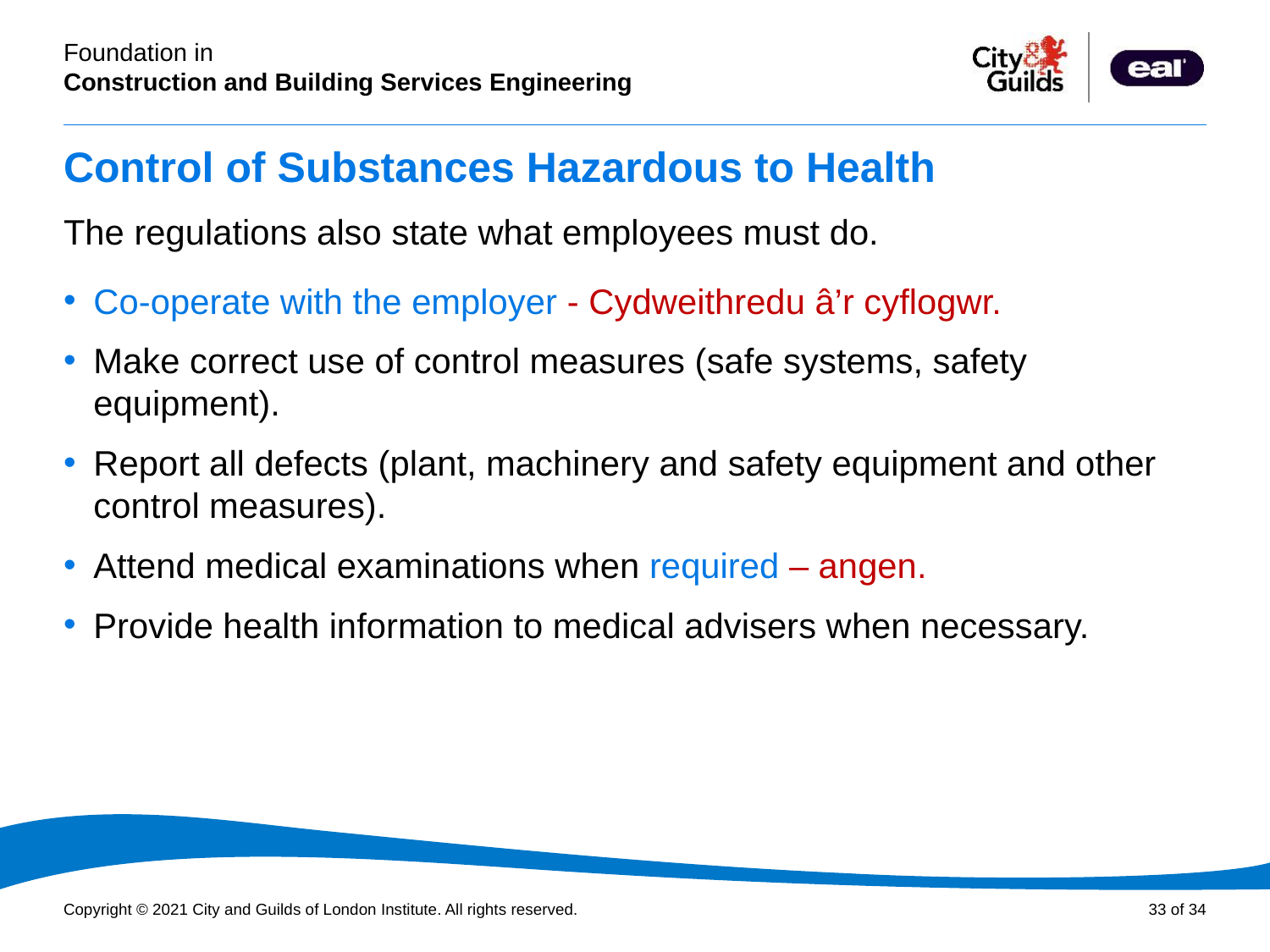

# Control of Substances Hazardous to Health
The regulations also state what employees must do.
Co-operate with the employer - Cydweithredu â’r cyflogwr.
Make correct use of control measures (safe systems, safety equipment).
Report all defects (plant, machinery and safety equipment and other control measures).
Attend medical examinations when required – angen.
Provide health information to medical advisers when necessary.